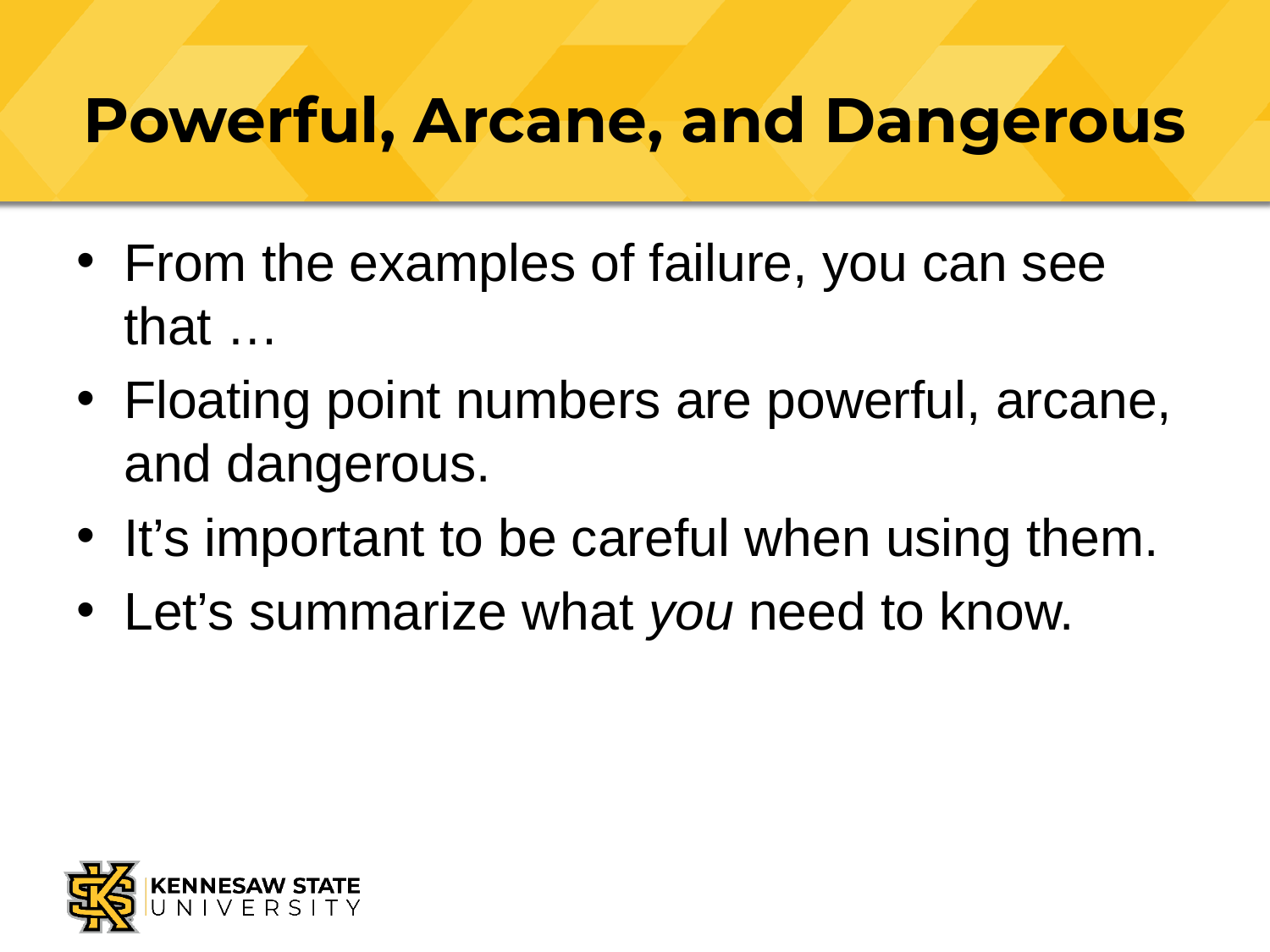

# Powerful, Arcane, and Dangerous
From the examples of failure, you can see that …
Floating point numbers are powerful, arcane, and dangerous.
It’s important to be careful when using them.
Let’s summarize what you need to know.